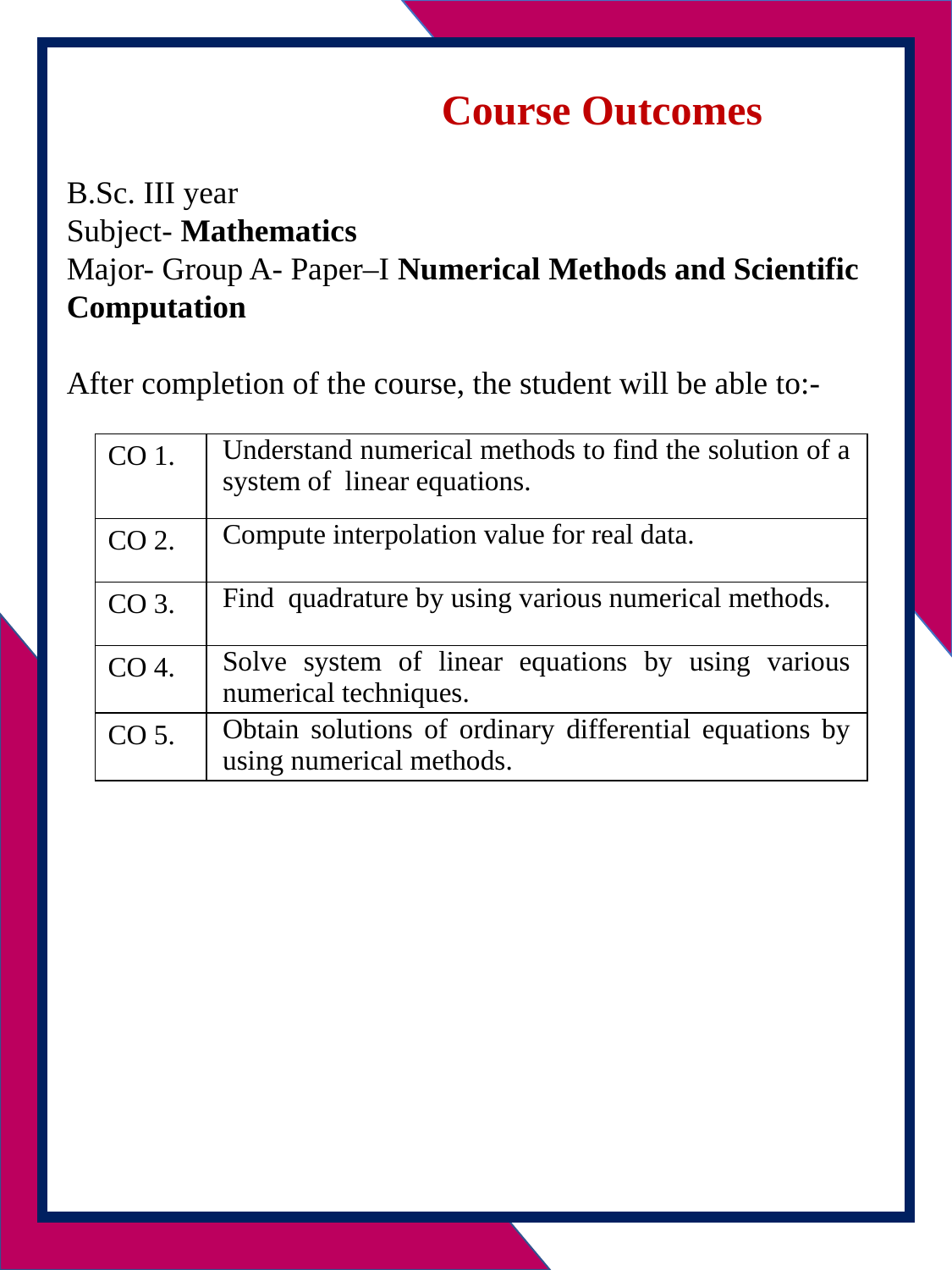

Course Outcomes

B.Sc. III year
Subject- Mathematics
Major- Group A- Paper–I Numerical Methods and Scientific Computation

After completion of the course, the student will be able to:-

| CO 1. | Understand numerical methods to find the solution of a system of linear equations. |
| --- | --- |
| CO 2. | Compute interpolation value for real data. |
| CO 3. | Find quadrature by using various numerical methods. |
| CO 4. | Solve system of linear equations by using various numerical techniques. |
| CO 5. | Obtain solutions of ordinary differential equations by using numerical methods. |